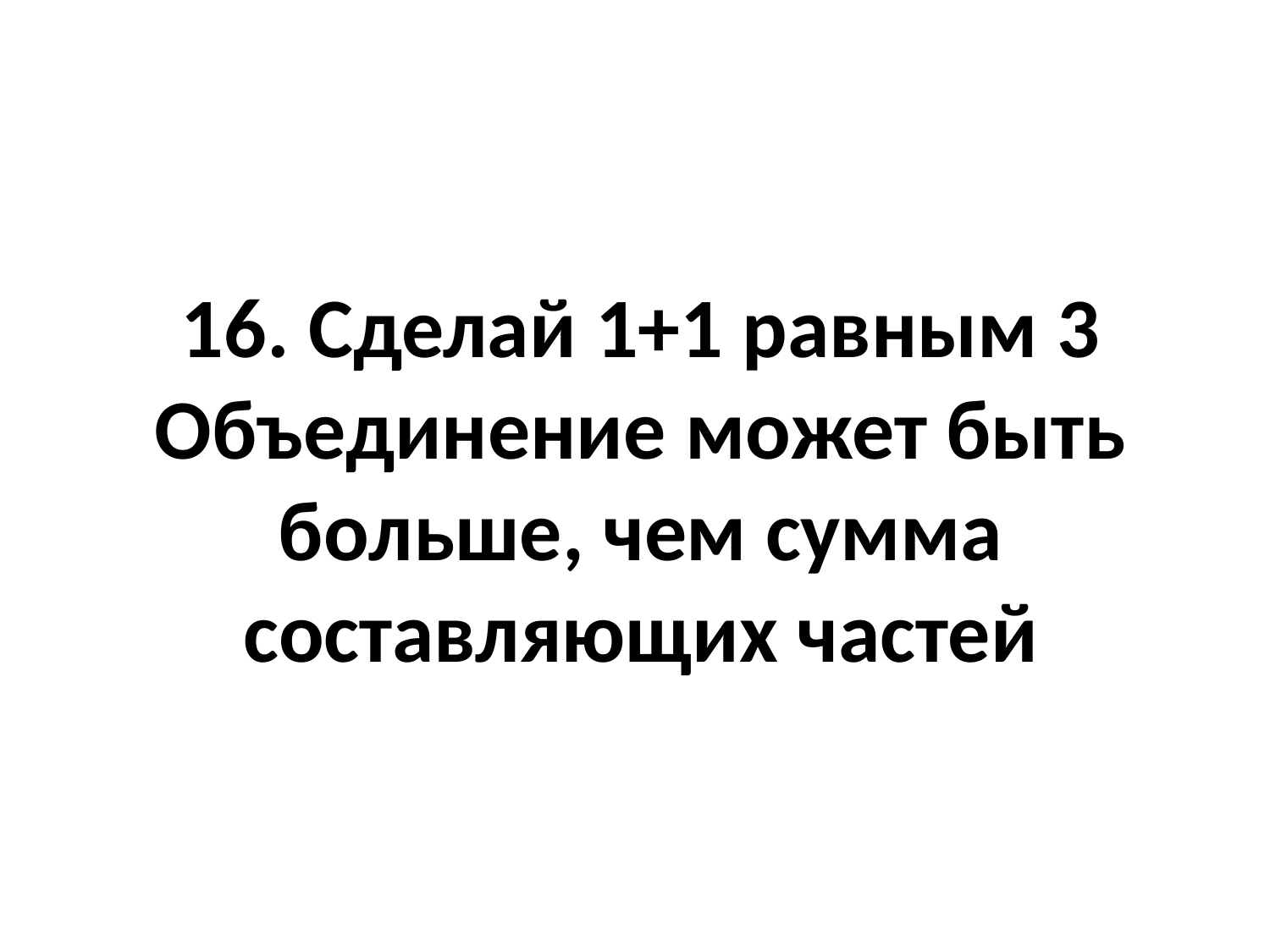

# 16. Сделай 1+1 равным 3 Объединение может быть больше, чем сумма составляющих частей